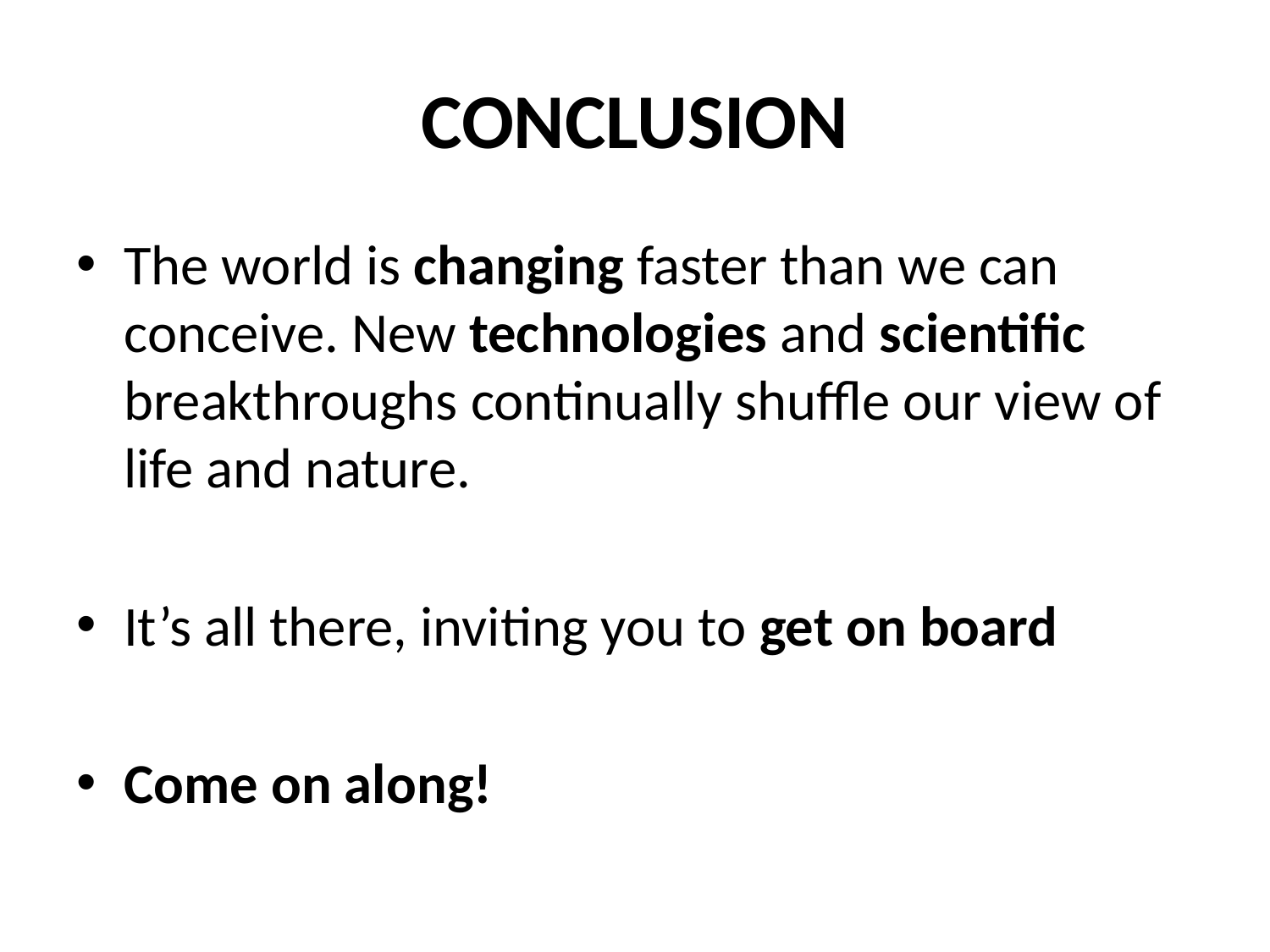

# CONCLUSION
The world is changing faster than we can conceive. New technologies and scientific breakthroughs continually shuffle our view of life and nature.

It’s all there, inviting you to get on board

Come on along!